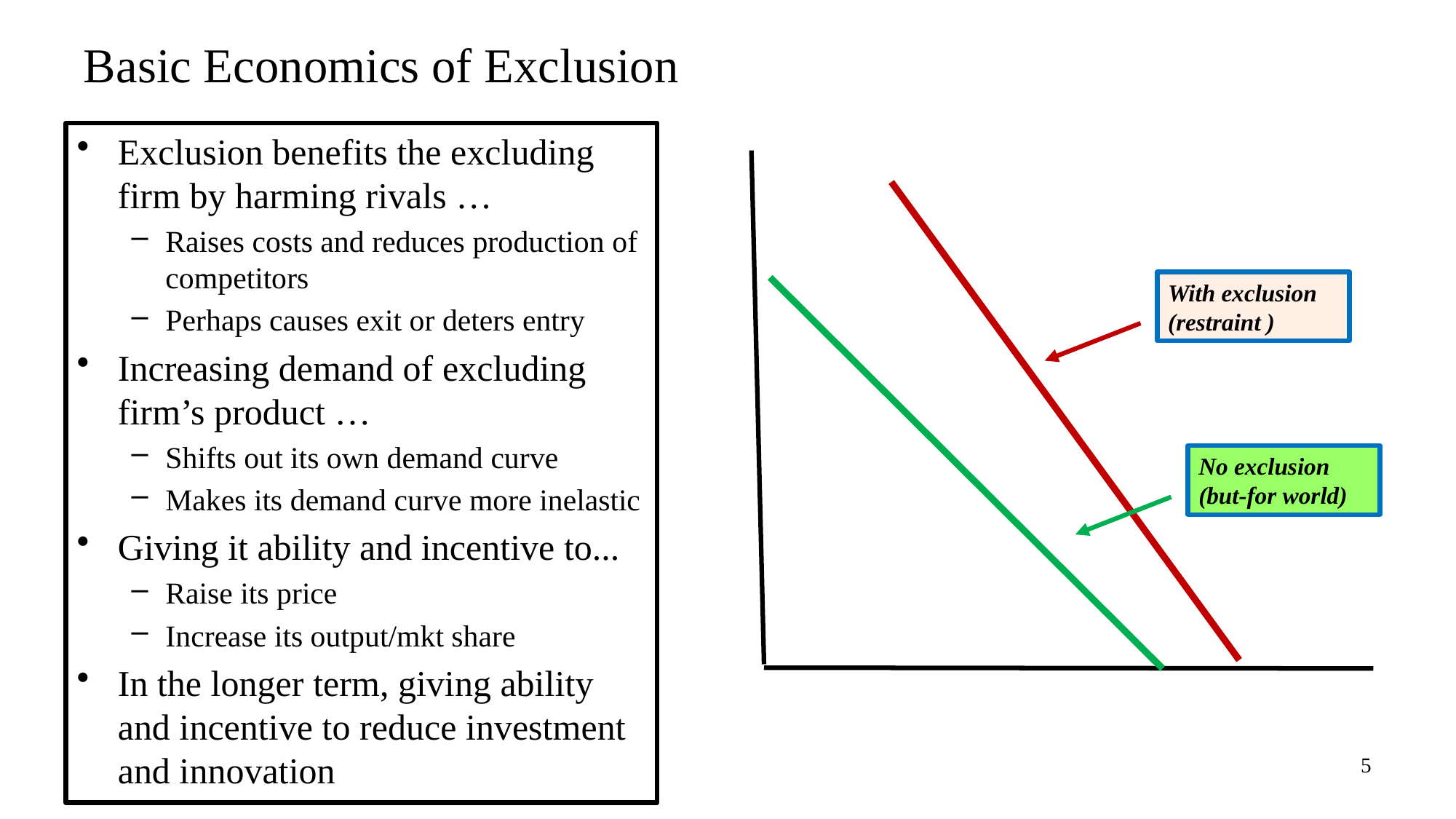

# Basic Economics of Exclusion
Exclusion benefits the excluding firm by harming rivals …
Raises costs and reduces production of competitors
Perhaps causes exit or deters entry
Increasing demand of excluding firm’s product …
Shifts out its own demand curve
Makes its demand curve more inelastic
Giving it ability and incentive to...
Raise its price
Increase its output/mkt share
In the longer term, giving ability and incentive to reduce investment and innovation
With exclusion (restraint )
No exclusion (but-for world)
5